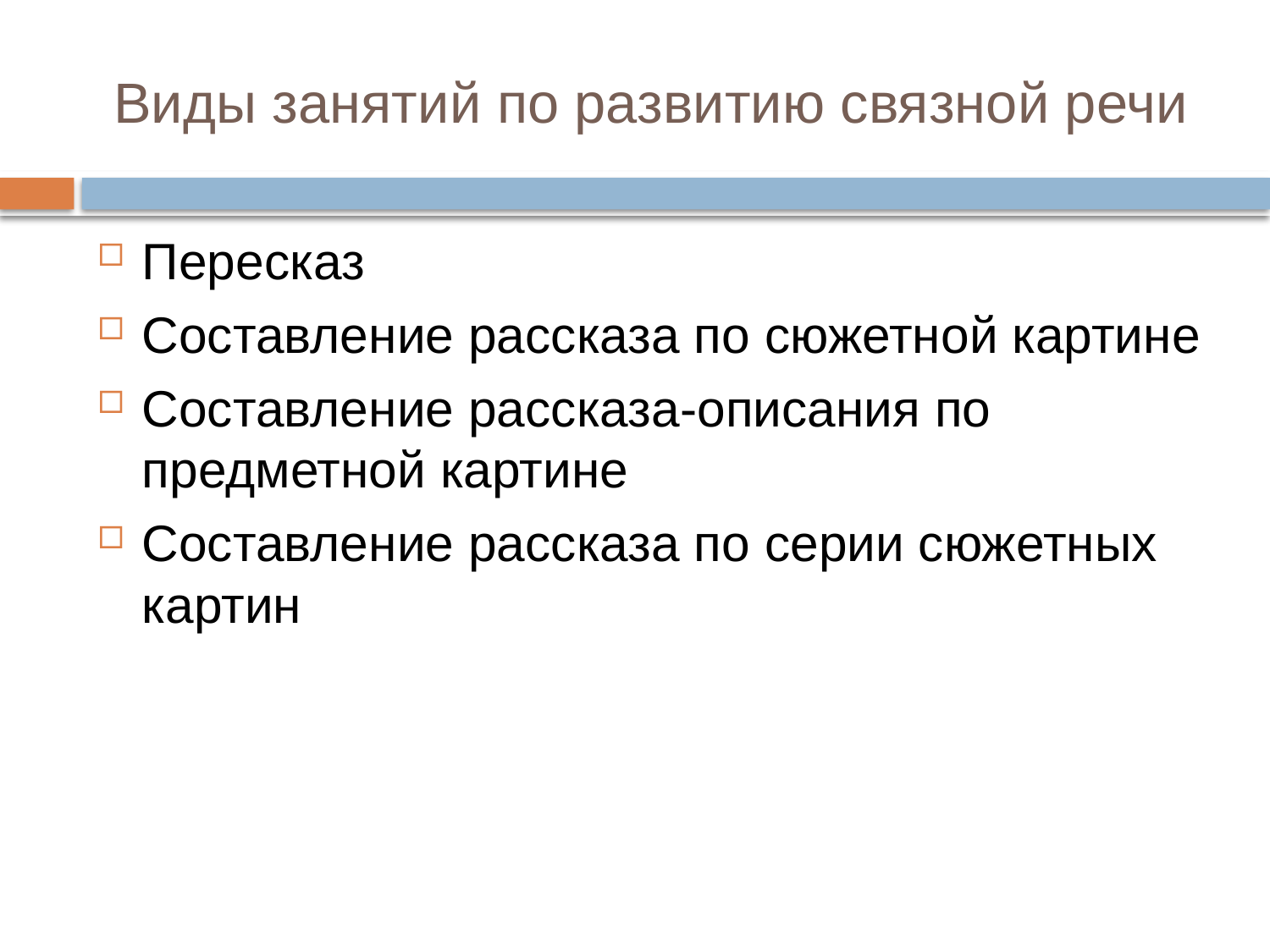

# Виды занятий по развитию связной речи
Пересказ
Составление рассказа по сюжетной картине
Составление рассказа-описания по предметной картине
Составление рассказа по серии сюжетных картин